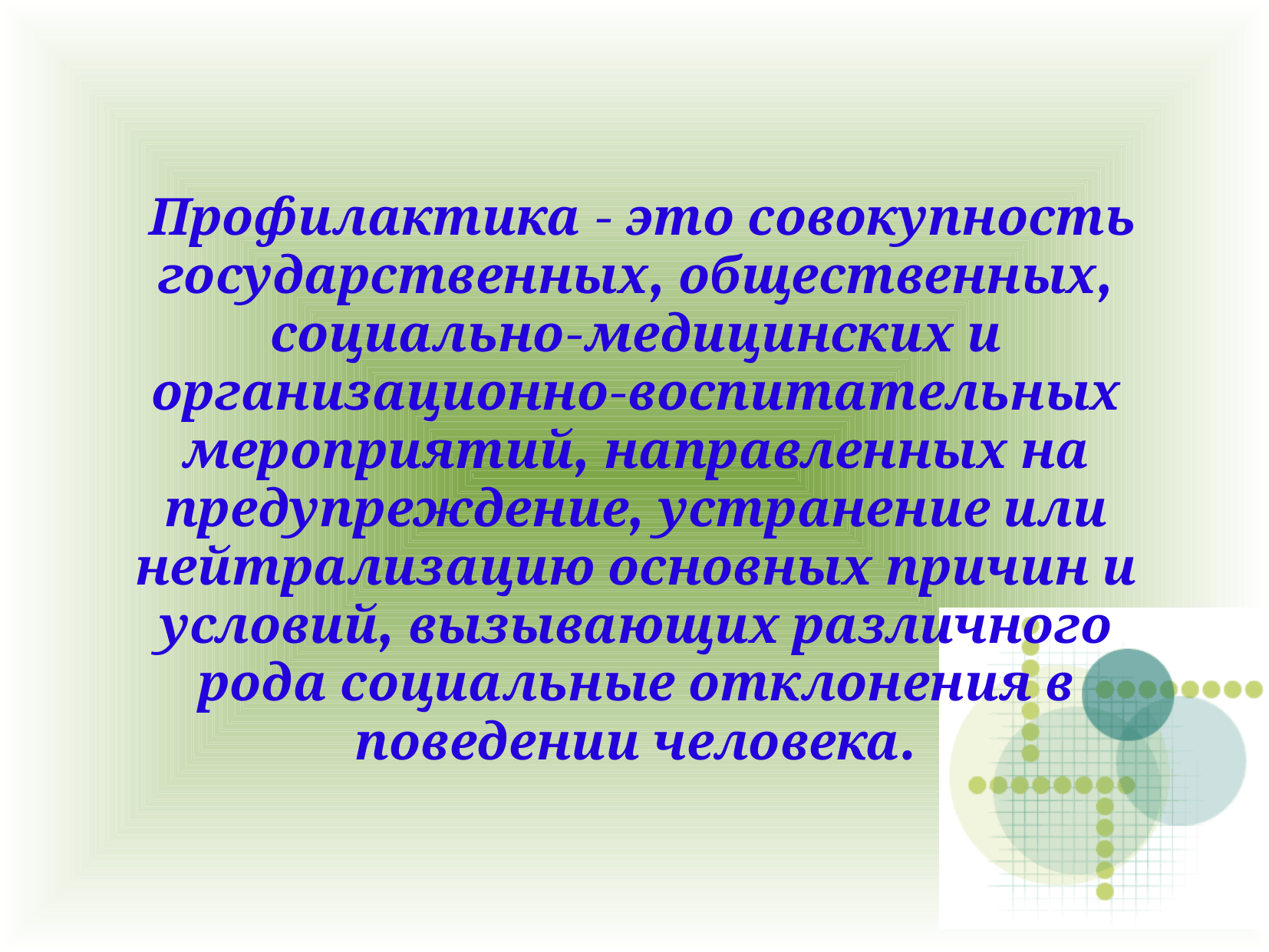

# Профилактика - это совокупность государственных, общественных, социально-медицинских и организационно-воспитательных мероприятий, направленных на предупреждение, устранение или нейтрализацию основных причин и условий, вызывающих различного рода социальные отклонения в поведении человека.